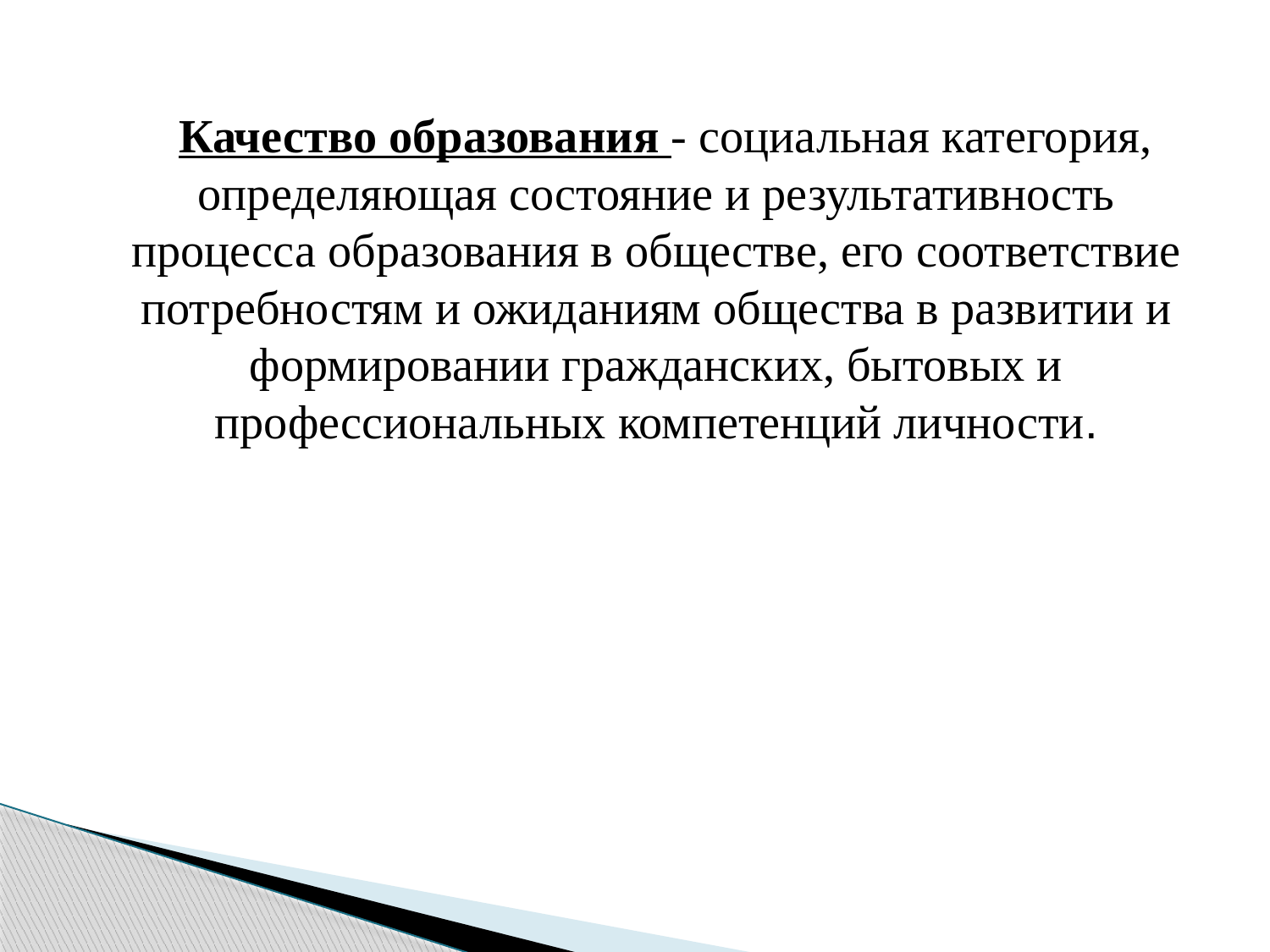

Качество образования - социальная категория, определяющая состояние и результативность процесса образования в обществе, его соответствие потребностям и ожиданиям общества в развитии и формировании гражданских, бытовых и профессиональных компетенций личности.